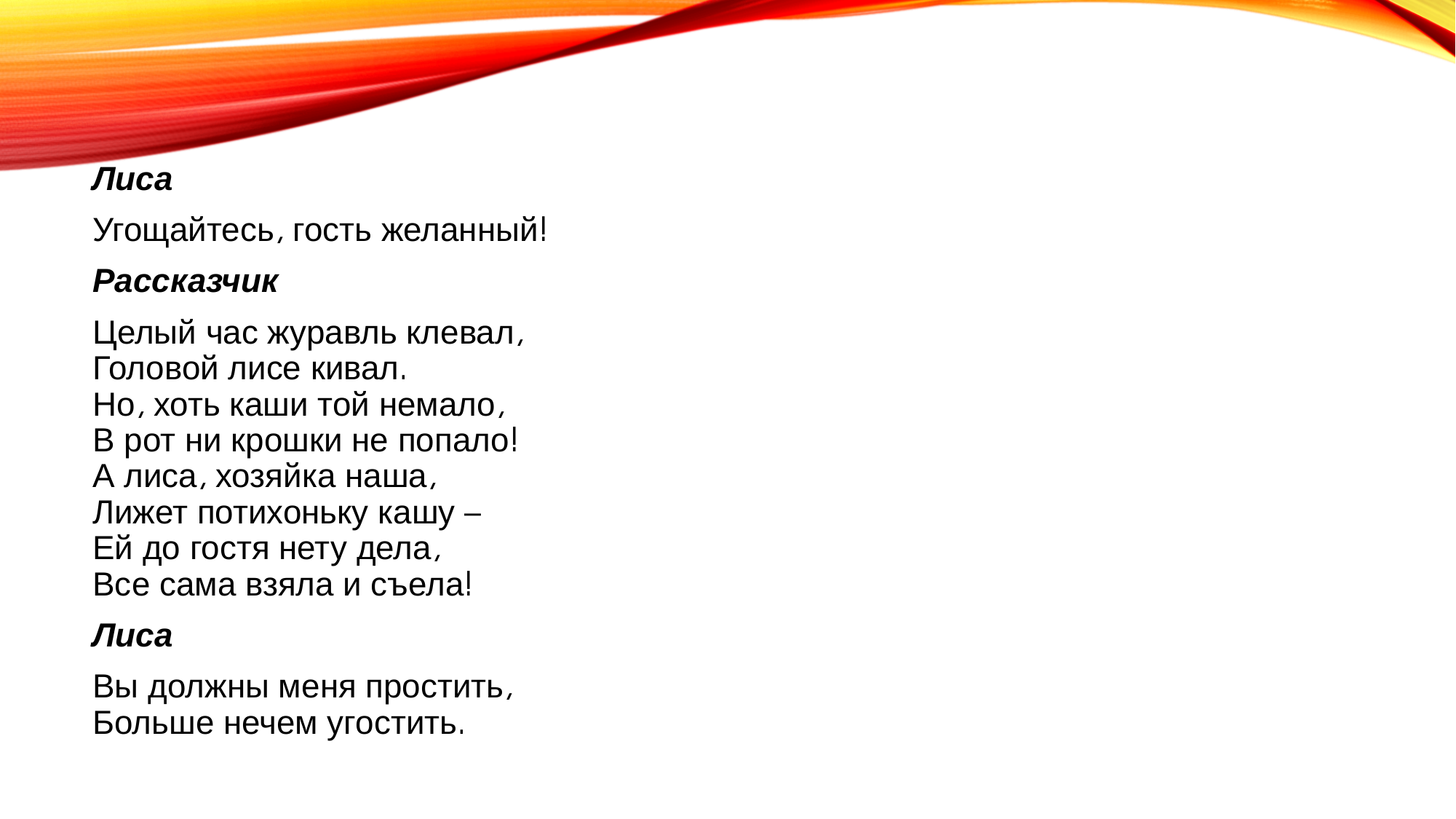

Лиса
Угощайтесь, гость желанный!
Рассказчик
Целый час журавль клевал,
Головой лисе кивал.
Но, хоть каши той немало,
В рот ни крошки не попало!
А лиса, хозяйка наша,
Лижет потихоньку кашу –
Ей до гостя нету дела,
Все сама взяла и съела!
Лиса
Вы должны меня простить,
Больше нечем угостить.